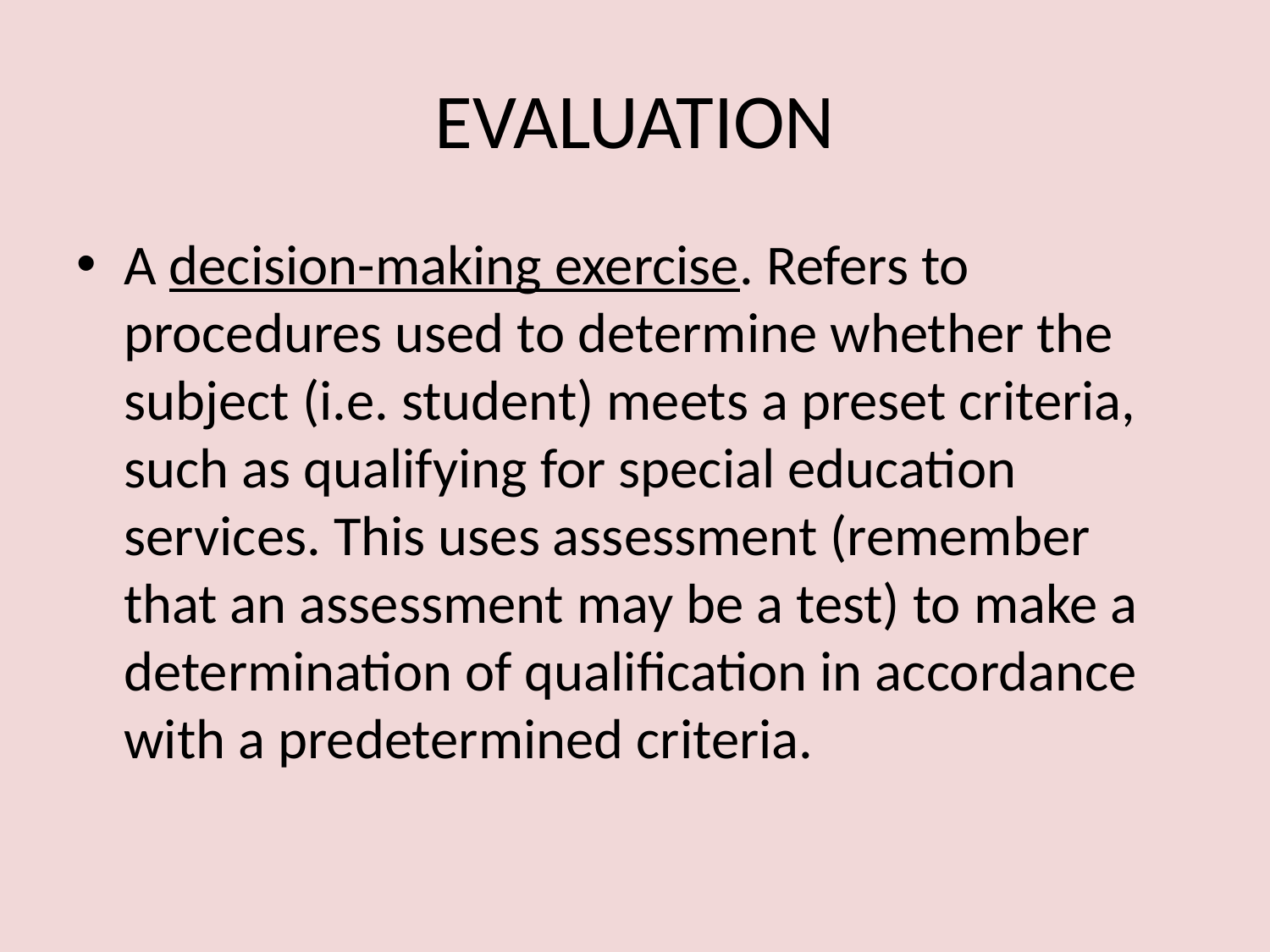

# EVALUATION
A decision-making exercise. Refers to procedures used to determine whether the subject (i.e. student) meets a preset criteria, such as qualifying for special education services. This uses assessment (remember that an assessment may be a test) to make a determination of qualification in accordance with a predetermined criteria.